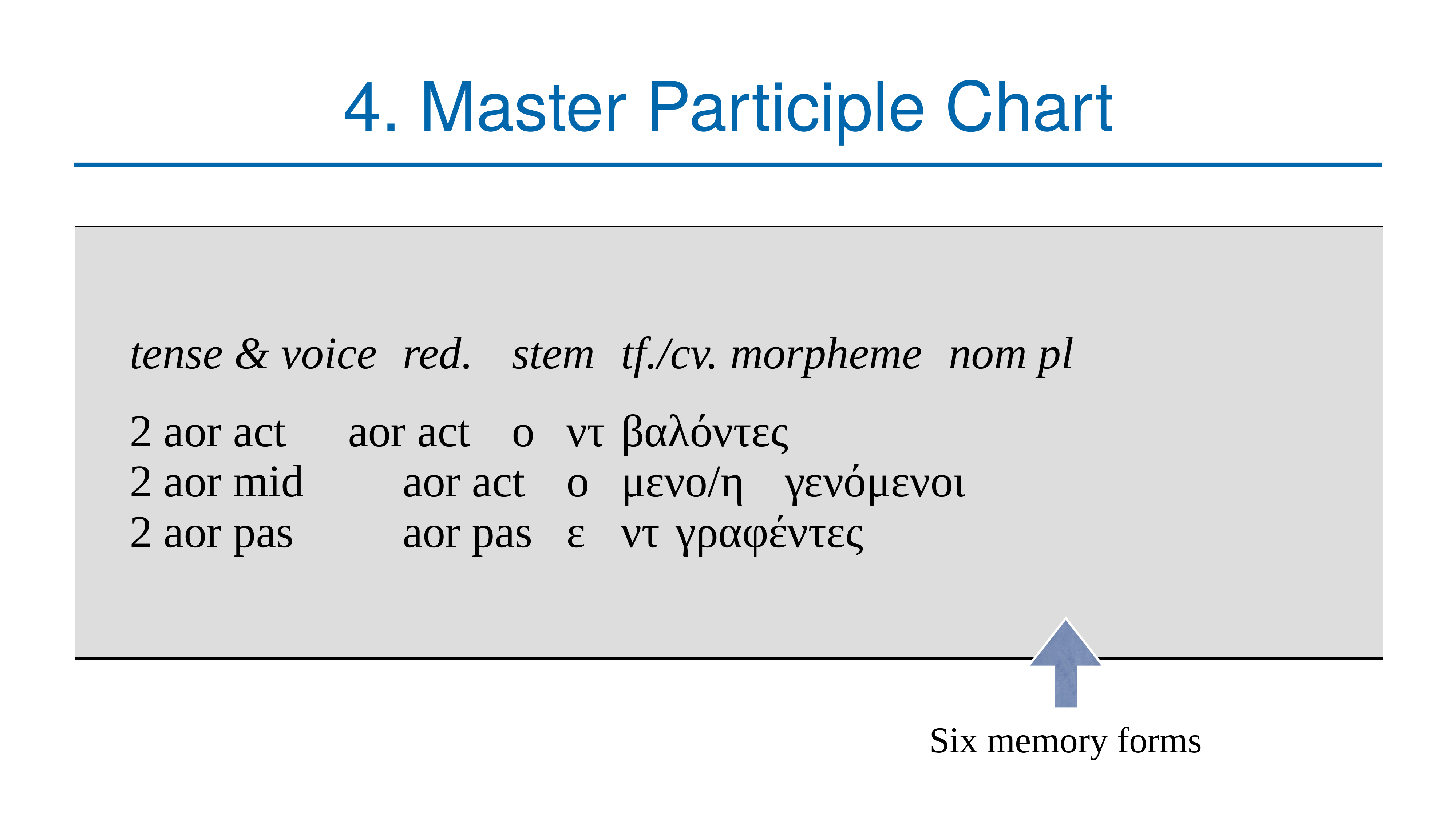

# 4. Master Participle Chart
| tense & voice red. stem tf./cv. morpheme nom pl 2 aor act aor act ο ντ βαλόντες 2 aor mid aor act ο μενο/η γενόμενοι 2 aor pas aor pas ε ντ γραφέντες |
| --- |

Six memory forms